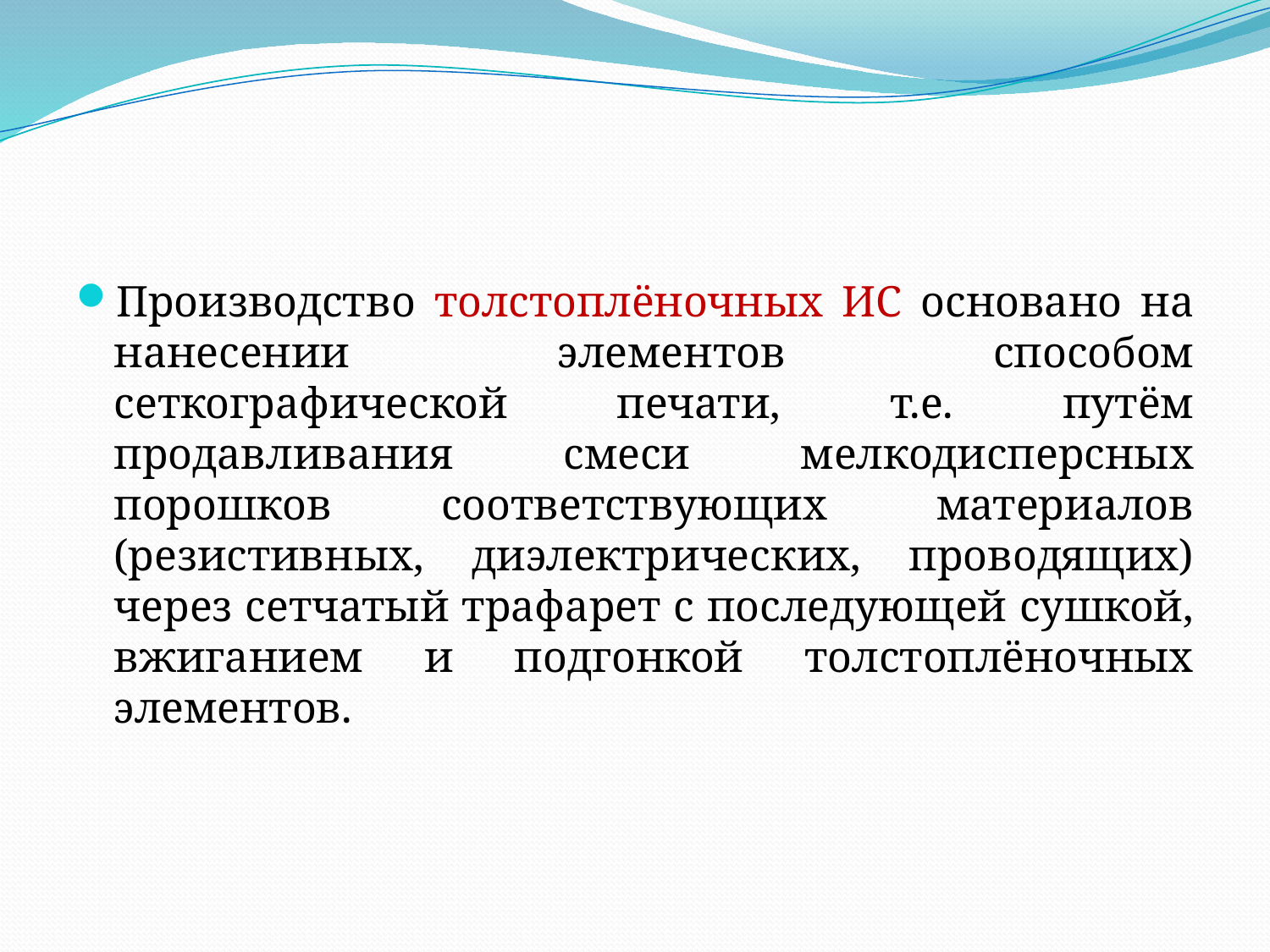

Производство толстоплёночных ИС основано на нанесении элементов способом сеткографической печати, т.е. путём продавливания смеси мелкодисперсных порошков соответствующих материалов (резистивных, диэлектрических, проводящих) через сетчатый трафарет с последующей сушкой, вжиганием и подгонкой толстоплёночных элементов.